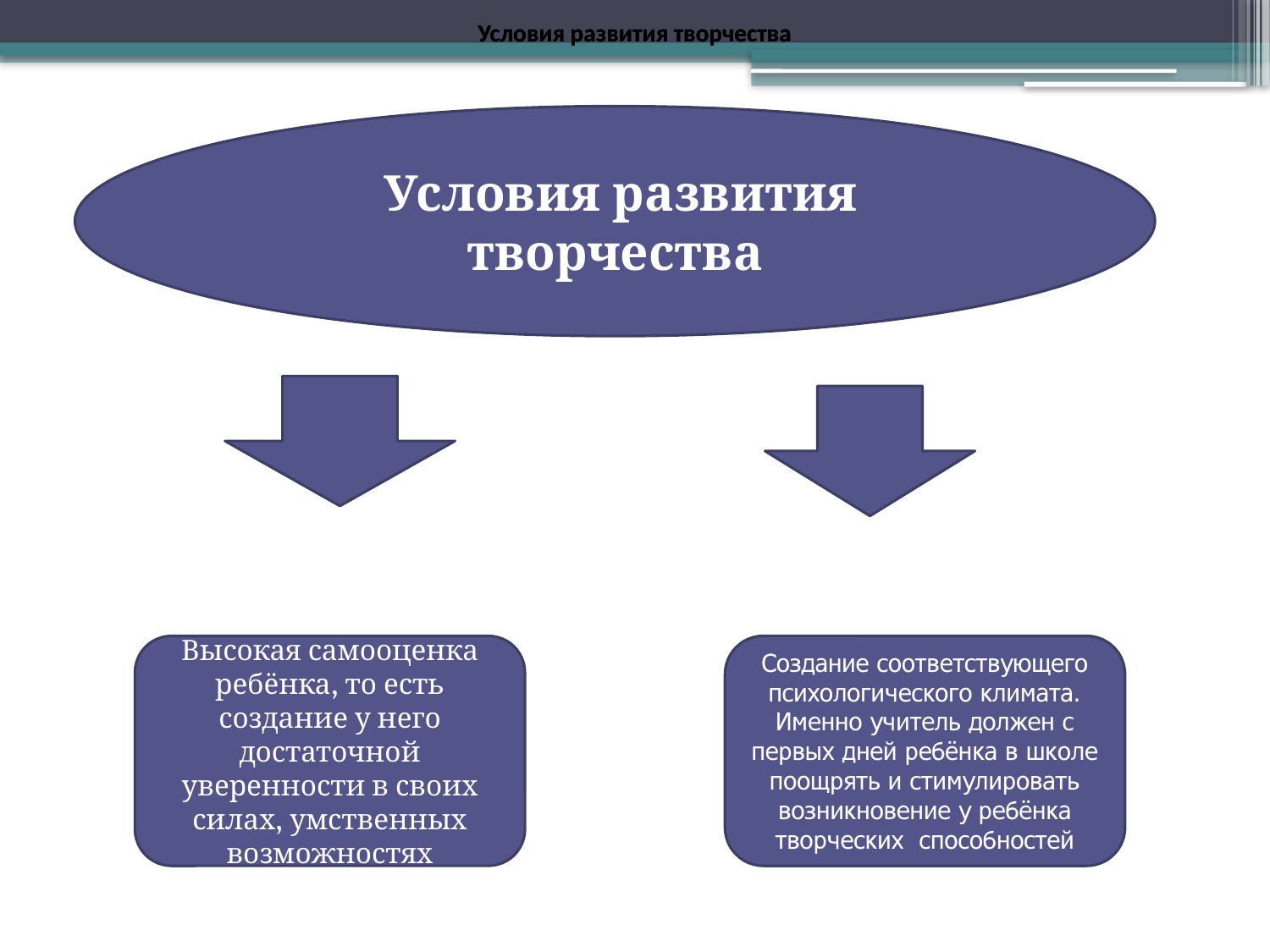

Условия развития творчества
Условия развития творчества
Условия развития творчества
 Условия развития творчества

Высокая самооценка ребёнка, то есть создание у него достаточной уверенности в своих силах, умственных возможностях
Создание соответствующего психологического климата. Именно учитель должен с первых дней ребёнка в школе поощрять и стимулировать возникновение у ребёнка творческих  способностей